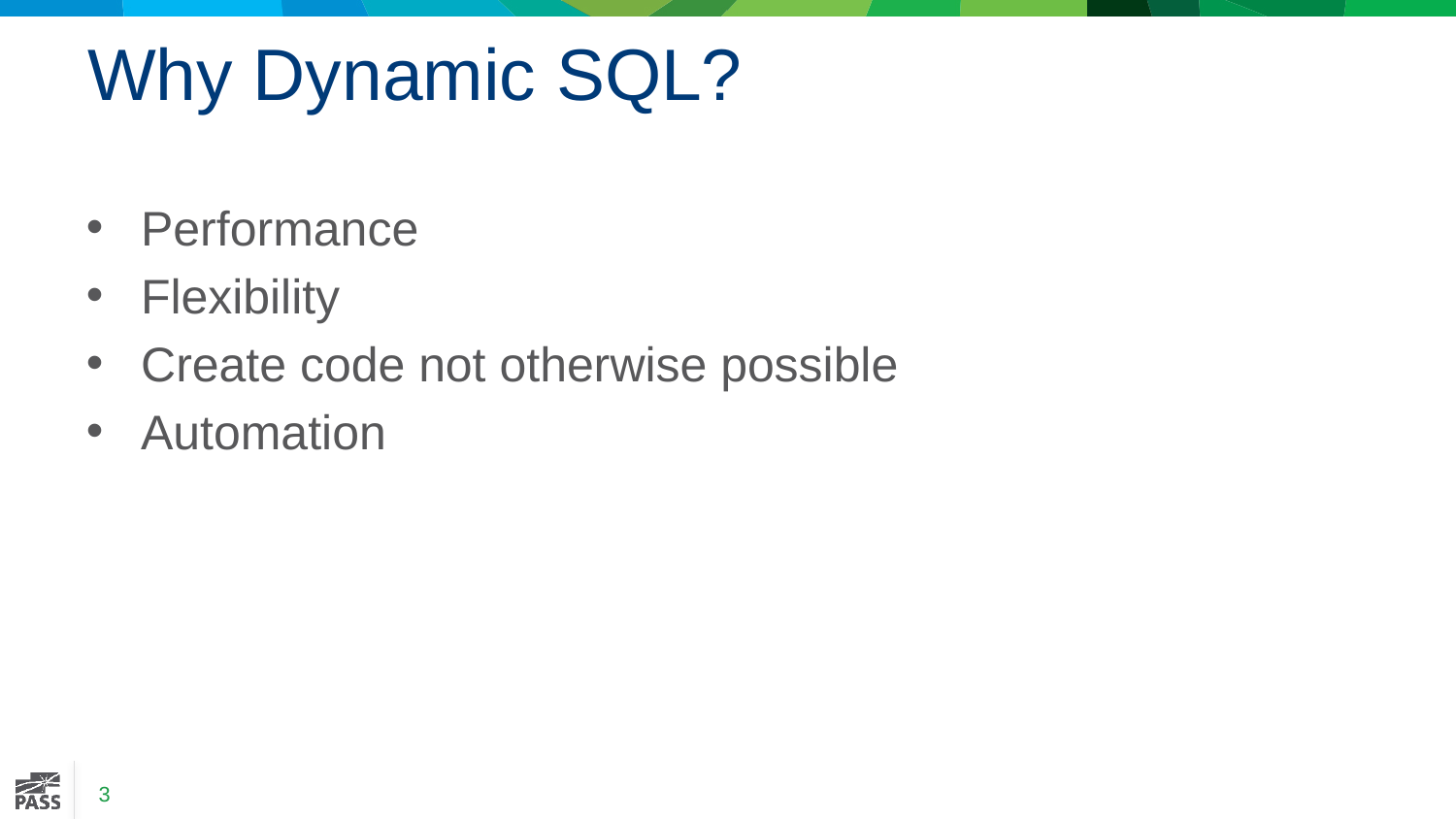

# Why Dynamic SQL?
Performance
Flexibility
Create code not otherwise possible
Automation

3